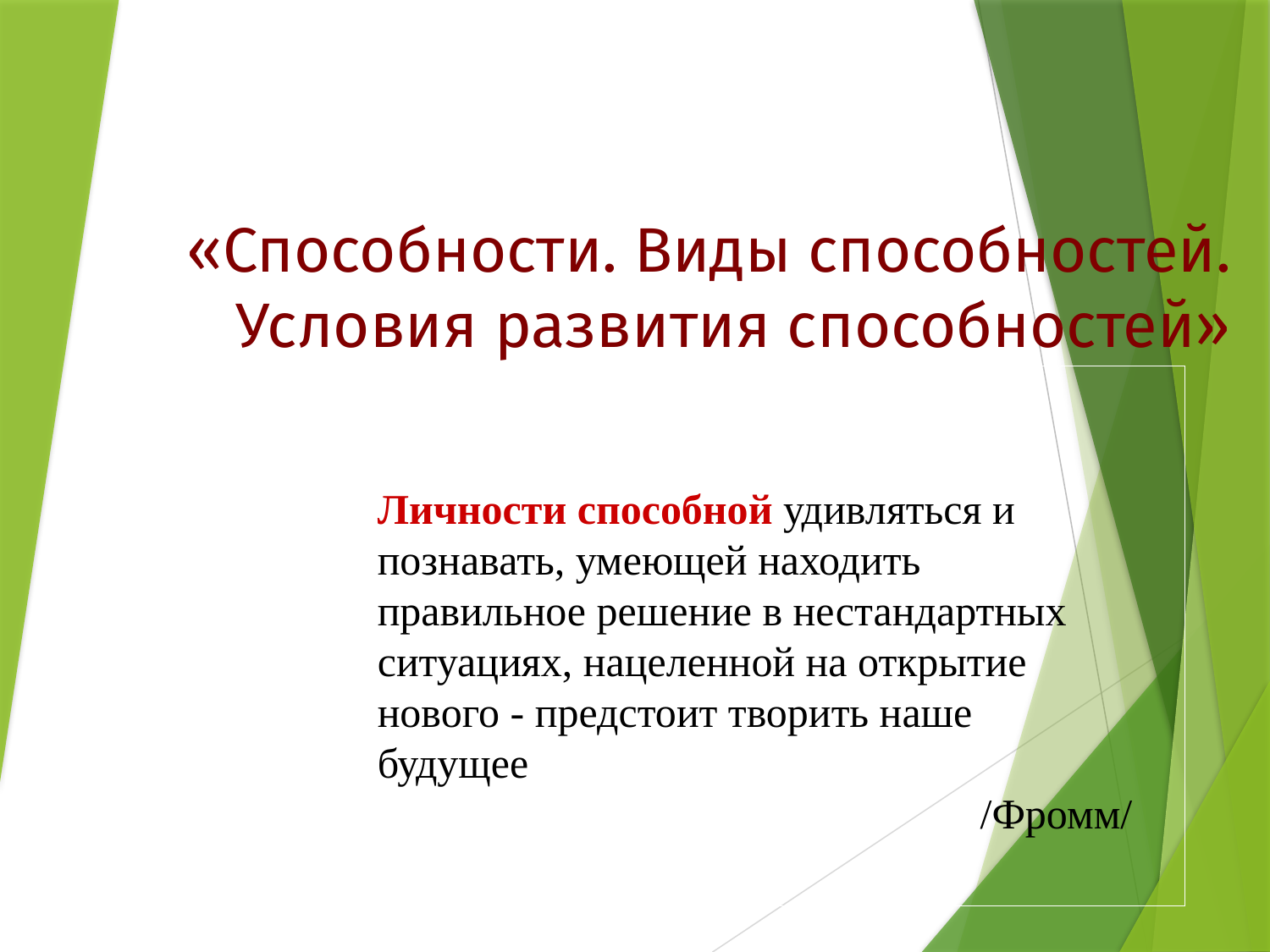

# «Способности. Виды способностей. Условия развития способностей»

Личности способной удивляться и познавать, умеющей находить правильное решение в нестандартных ситуациях, нацеленной на открытие нового - предстоит творить наше будущее
/Фромм/